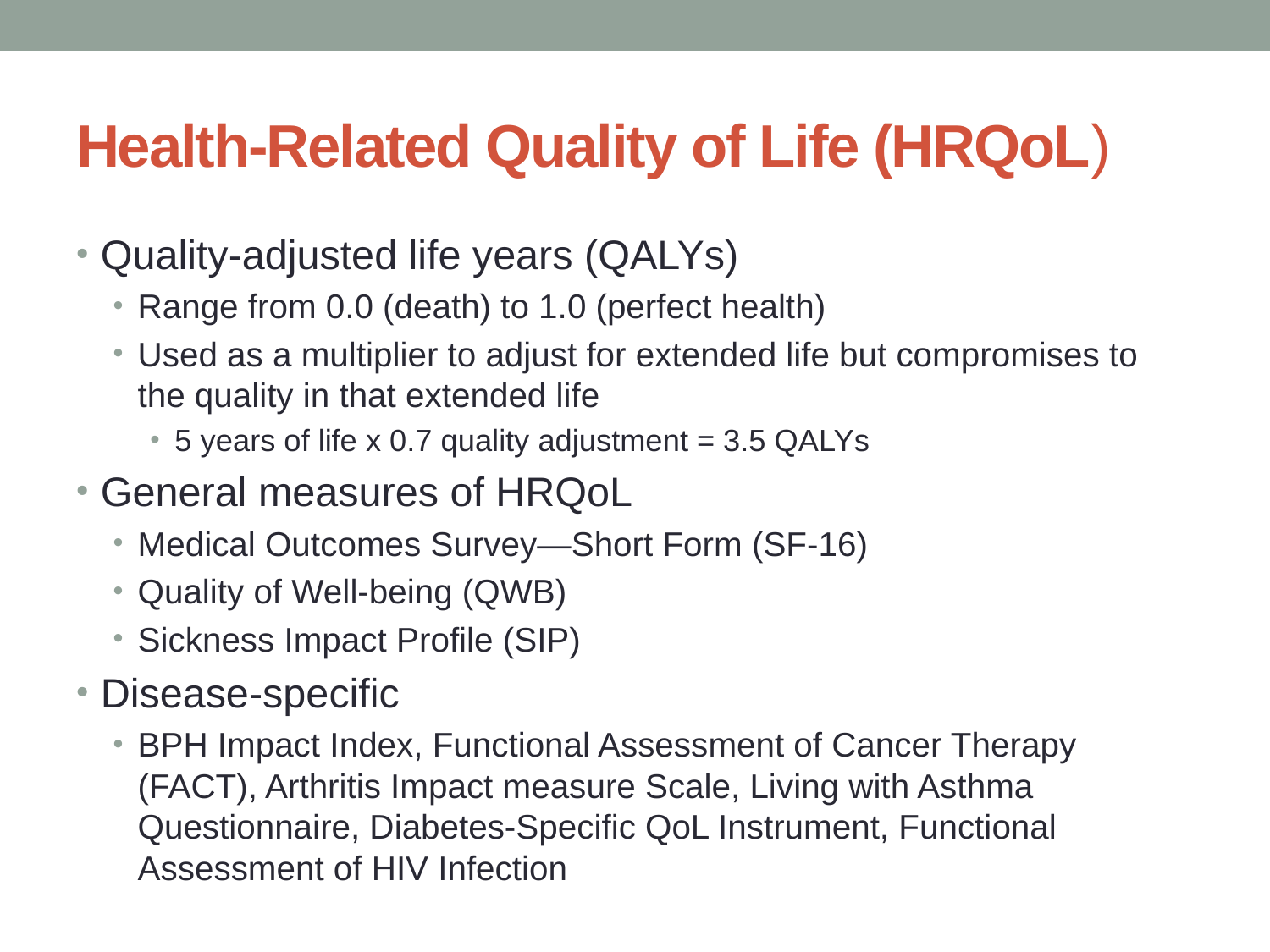

# Health-Related Quality of Life (HRQoL)
Quality-adjusted life years (QALYs)
Range from 0.0 (death) to 1.0 (perfect health)
Used as a multiplier to adjust for extended life but compromises to the quality in that extended life
5 years of life x 0.7 quality adjustment = 3.5 QALYs
General measures of HRQoL
Medical Outcomes Survey—Short Form (SF-16)
Quality of Well-being (QWB)
Sickness Impact Profile (SIP)
Disease-specific
BPH Impact Index, Functional Assessment of Cancer Therapy (FACT), Arthritis Impact measure Scale, Living with Asthma Questionnaire, Diabetes-Specific QoL Instrument, Functional Assessment of HIV Infection